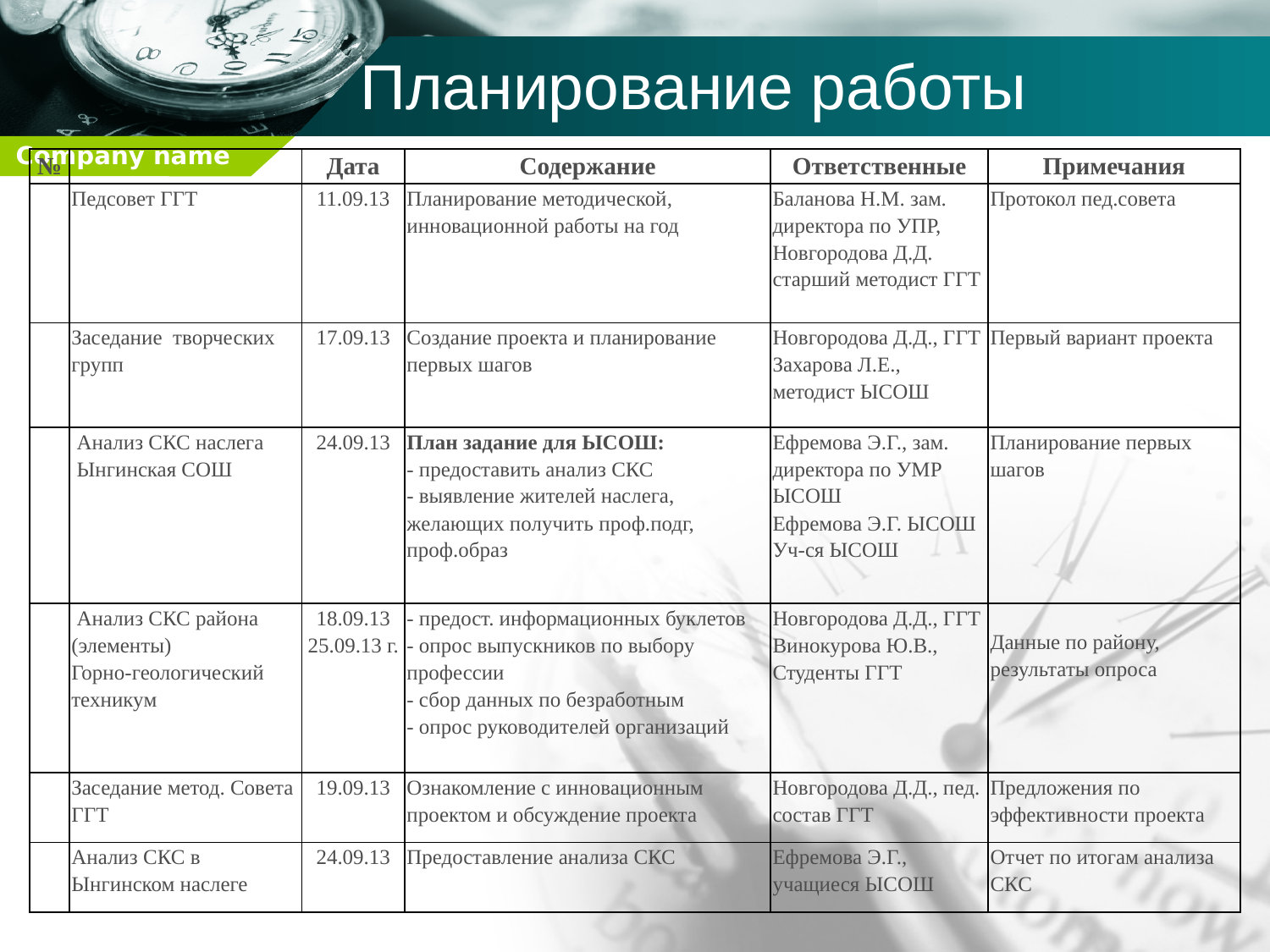

# Планирование работы
| № |  | Дата | Содержание | Ответственные | Примечания |
| --- | --- | --- | --- | --- | --- |
|  | Педсовет ГГТ | 11.09.13 | Планирование методической, инновационной работы на год | Баланова Н.М. зам. директора по УПР, Новгородова Д.Д. старший методист ГГТ | Протокол пед.совета |
|  | Заседание творческих групп | 17.09.13 | Создание проекта и планирование первых шагов | Новгородова Д.Д., ГГТ Захарова Л.Е., методист ЫСОШ | Первый вариант проекта |
|  | Анализ СКС наслега Ынгинская СОШ | 24.09.13 | План задание для ЫСОШ: - предоставить анализ СКС - выявление жителей наслега, желающих получить проф.подг, проф.образ | Ефремова Э.Г., зам. директора по УМР ЫСОШ Ефремова Э.Г. ЫСОШ Уч-ся ЫСОШ | Планирование первых шагов |
|  | Анализ СКС района (элементы) Горно-геологический техникум | 18.09.13 25.09.13 г. | - предост. информационных буклетов - опрос выпускников по выбору профессии - сбор данных по безработным - опрос руководителей организаций | Новгородова Д.Д., ГГТ Винокурова Ю.В., Студенты ГГТ | Данные по району, результаты опроса |
|  | Заседание метод. Совета ГГТ | 19.09.13 | Ознакомление с инновационным проектом и обсуждение проекта | Новгородова Д.Д., пед. состав ГГТ | Предложения по эффективности проекта |
|  | Анализ СКС в Ынгинском наслеге | 24.09.13 | Предоставление анализа СКС | Ефремова Э.Г., учащиеся ЫСОШ | Отчет по итогам анализа СКС |